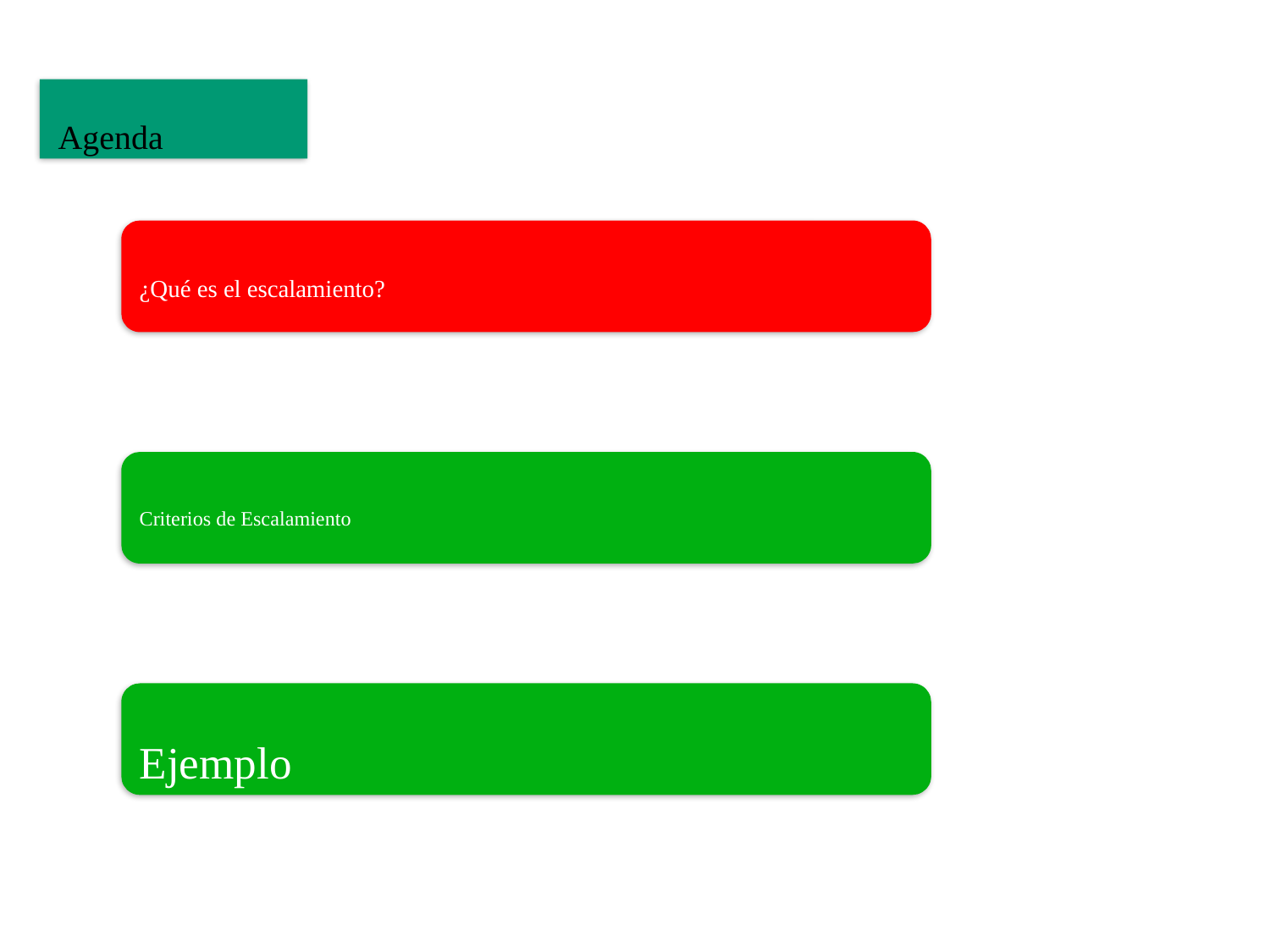

Agenda
¿Qué es el escalamiento?
Ejemplo
Criterios de Escalamiento